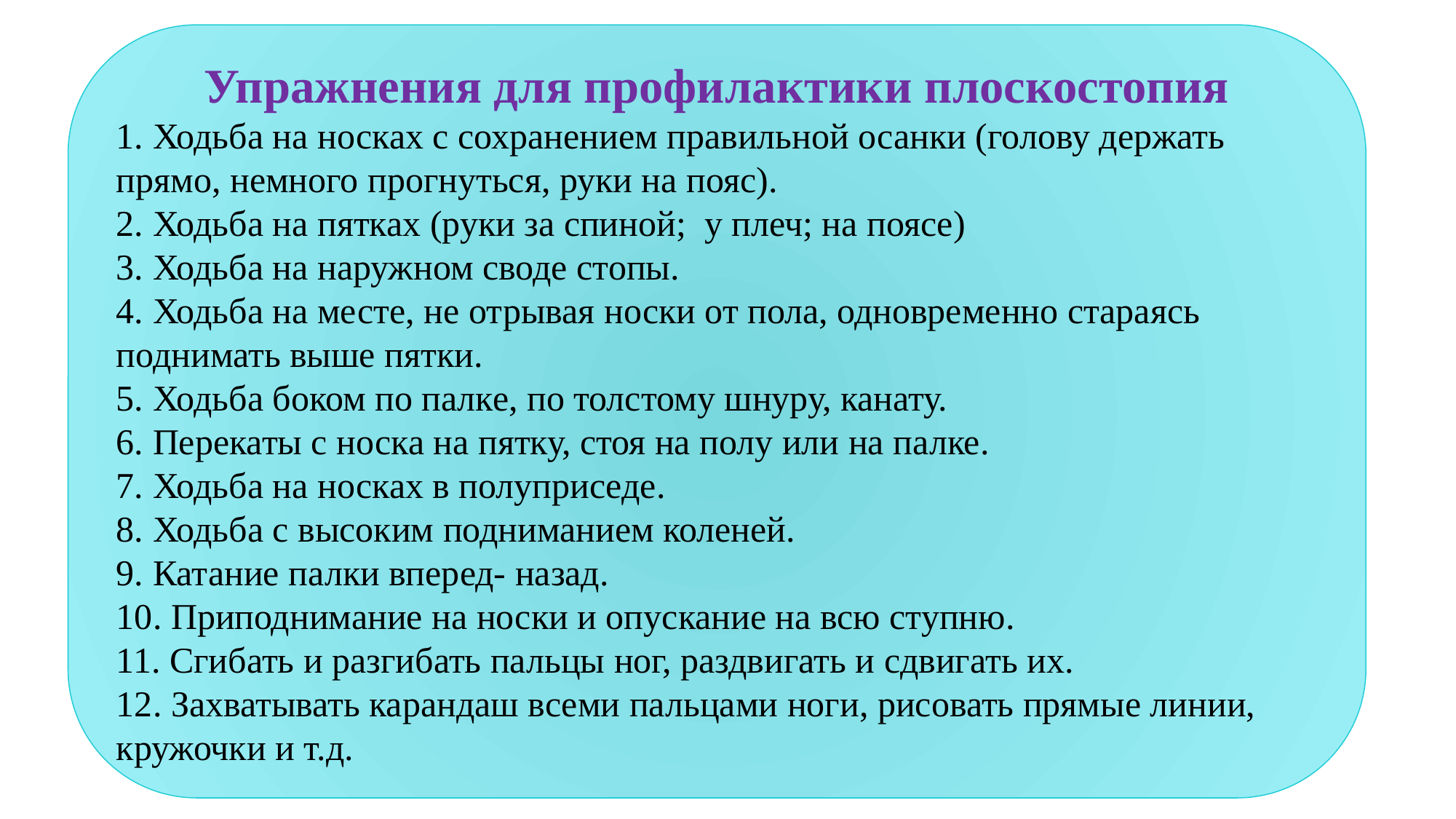

Упражнения для профилактики плоскостопия
1. Ходьба на носках с сохранением правильной осанки (голову держать прямо, немного прогнуться, руки на пояс).
2. Ходьба на пятках (руки за спиной;  у плеч; на поясе)
3. Ходьба на наружном своде стопы.
4. Ходьба на месте, не отрывая носки от пола, одновременно стараясь поднимать выше пятки.
5. Ходьба боком по палке, по толстому шнуру, канату.
6. Перекаты с носка на пятку, стоя на полу или на палке.
7. Ходьба на носках в полуприседе.
8. Ходьба с высоким подниманием коленей.
9. Катание палки вперед- назад.
10. Приподнимание на носки и опускание на всю ступню.
11. Сгибать и разгибать пальцы ног, раздвигать и сдвигать их.
12. Захватывать карандаш всеми пальцами ноги, рисовать прямые линии, кружочки и т.д.